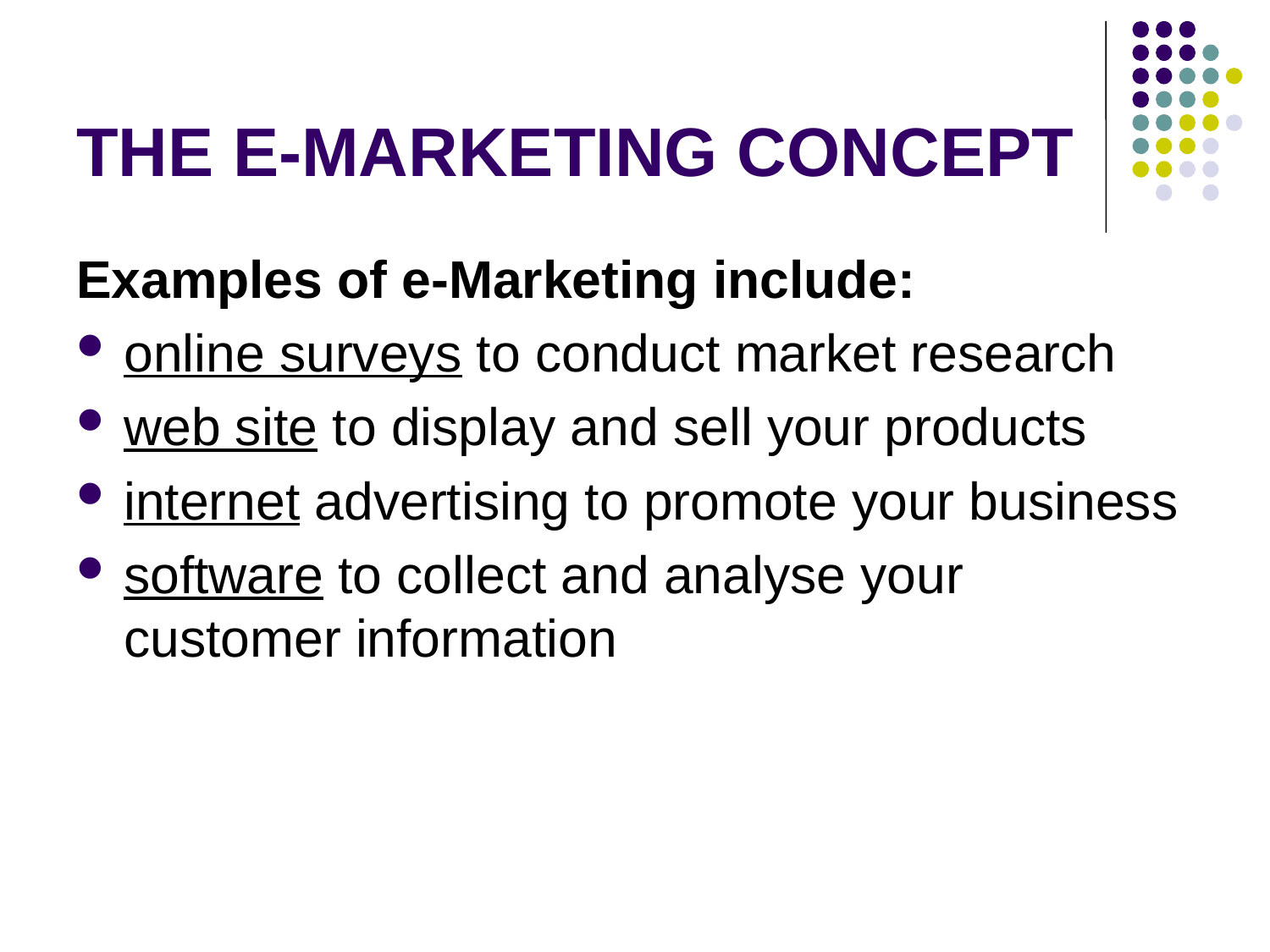

# THE E-MARKETING CONCEPT
Examples of e-Marketing include:
online surveys to conduct market research
web site to display and sell your products
internet advertising to promote your business
software to collect and analyse your customer information